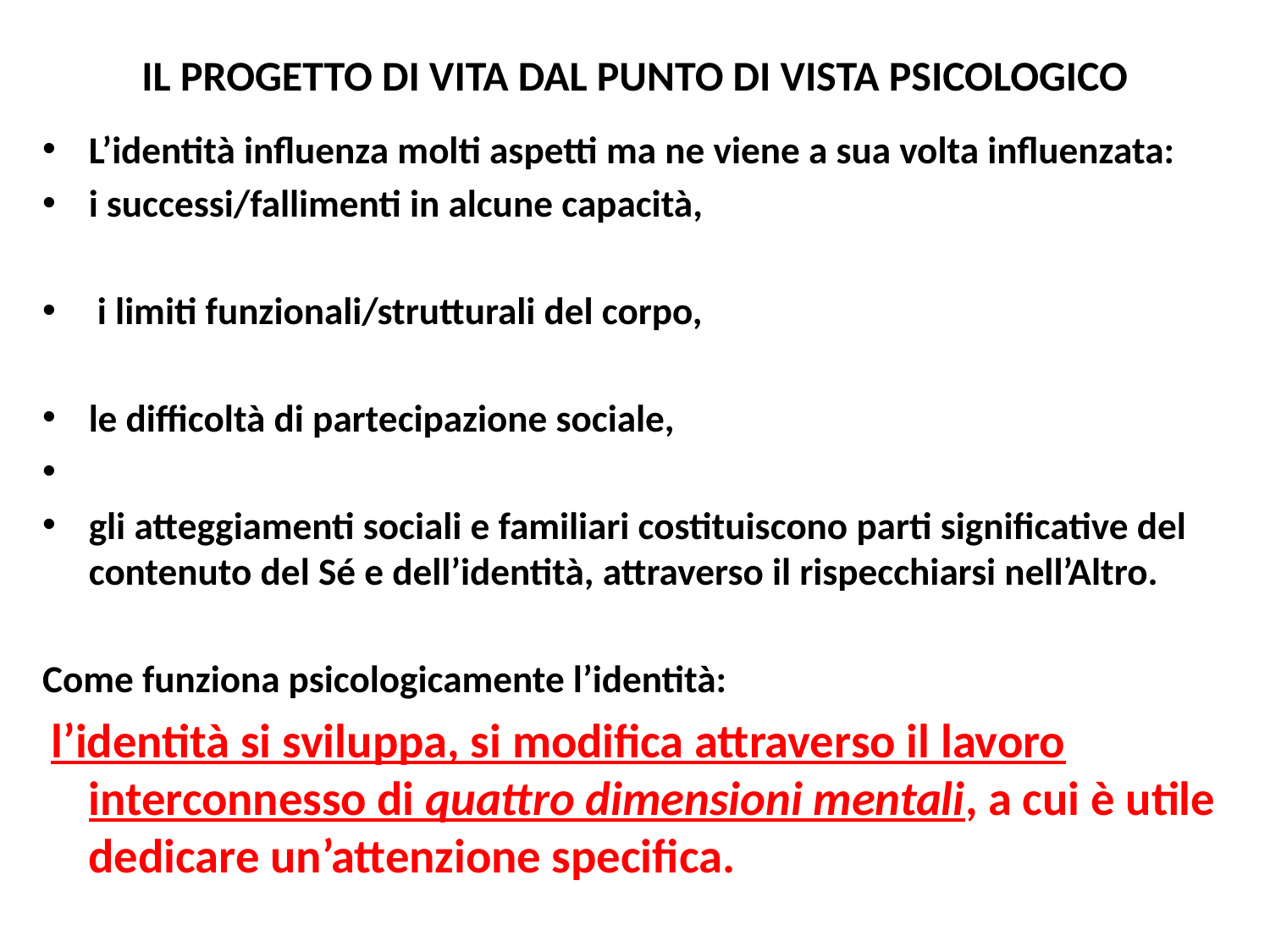

# IL PROGETTO DI VITA DAL PUNTO DI VISTA PSICOLOGICO
L’identità influenza molti aspetti ma ne viene a sua volta influenzata:
i successi/fallimenti in alcune capacità,

 i limiti funzionali/strutturali del corpo,

le difficoltà di partecipazione sociale,

gli atteggiamenti sociali e familiari costituiscono parti significative del contenuto del Sé e dell’identità, attraverso il rispecchiarsi nell’Altro.

Come funziona psicologicamente l’identità:
 l’identità si sviluppa, si modifica attraverso il lavoro interconnesso di quattro dimensioni mentali, a cui è utile dedicare un’attenzione specifica.